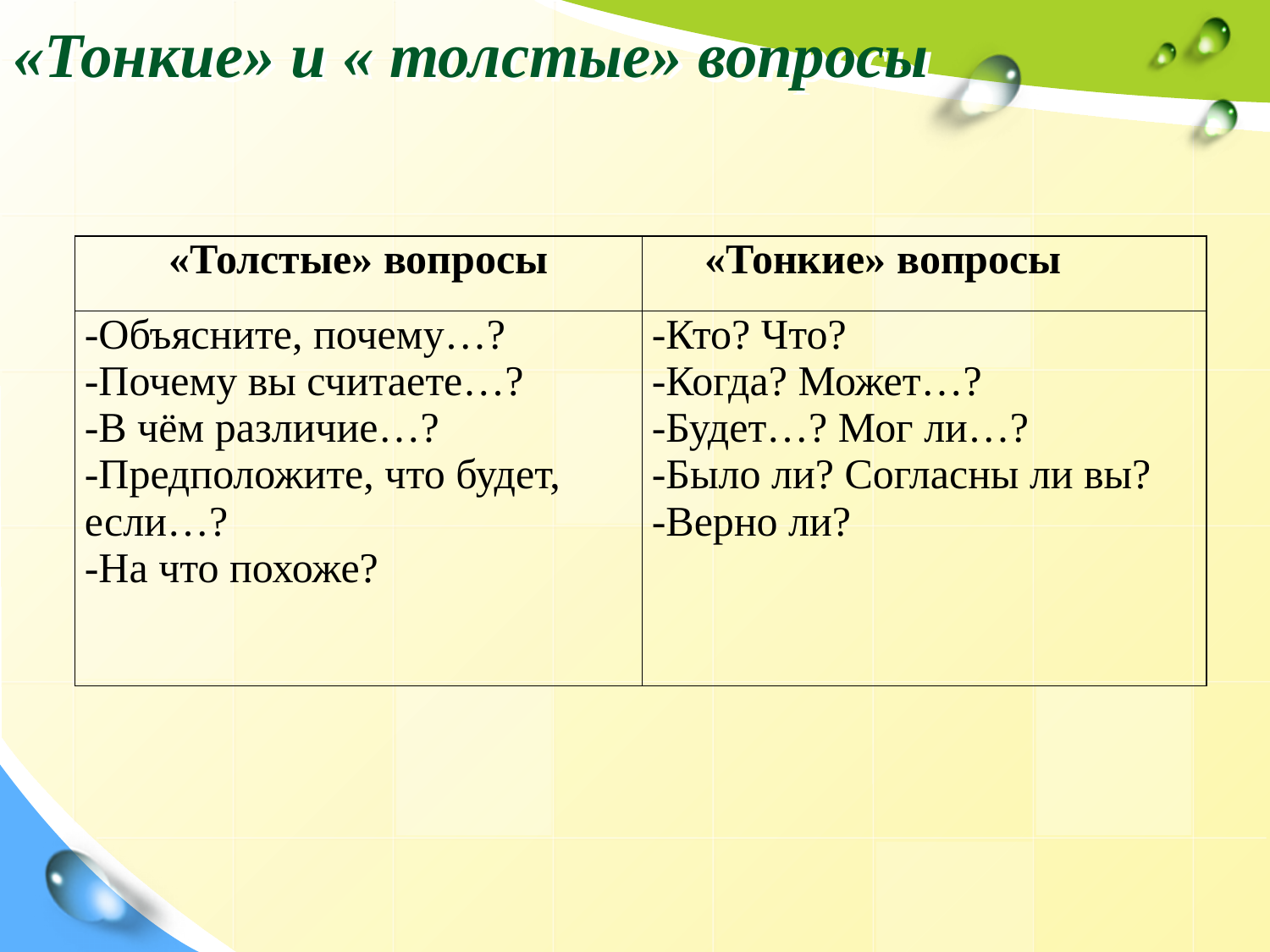

# «Тонкие» и « толстые» вопросы
| «Толстые» вопросы | «Тонкие» вопросы |
| --- | --- |
| -Объясните, почему…? -Почему вы считаете…? -В чём различие…? -Предположите, что будет, если…? -На что похоже? | -Кто? Что? -Когда? Может…? -Будет…? Мог ли…? -Было ли? Согласны ли вы? -Верно ли? |